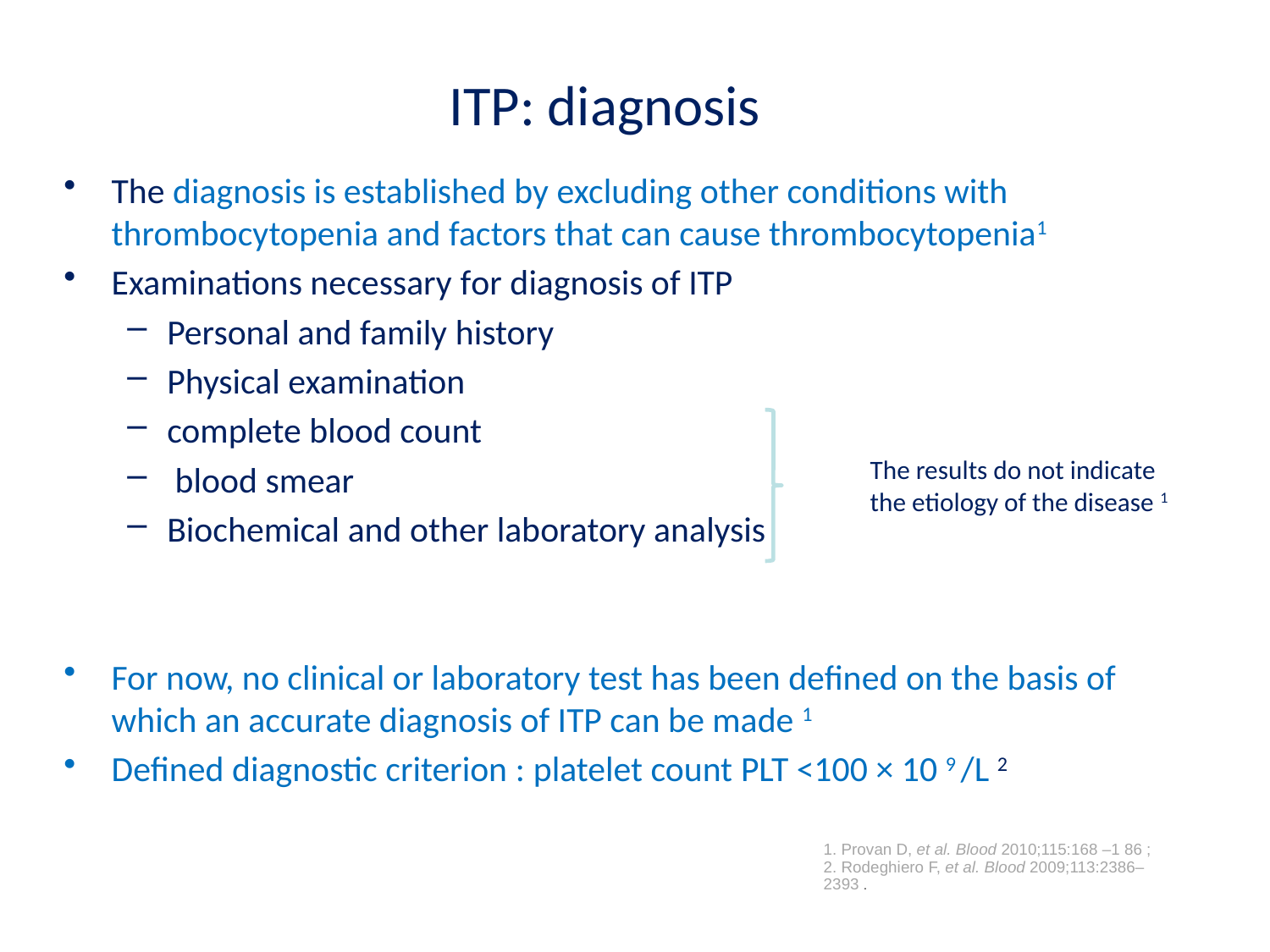

# ITP: diagnosis
The diagnosis is established by excluding other conditions with thrombocytopenia and factors that can cause thrombocytopenia1
Examinations necessary for diagnosis of ITP
Personal and family history
Physical examination
complete blood count
 blood smear
Biochemical and other laboratory analysis

For now, no clinical or laboratory test has been defined on the basis of which an accurate diagnosis of ITP can be made 1
Defined diagnostic criterion : platelet count PLT <100 × 10 9 /L 2

The results do not indicate the etiology of the disease 1
1. Provan D, et al. Blood 2010;115:168 –1 86 ;
2. Rodeghiero F, et al. Blood 2009;113:2386–2393 .